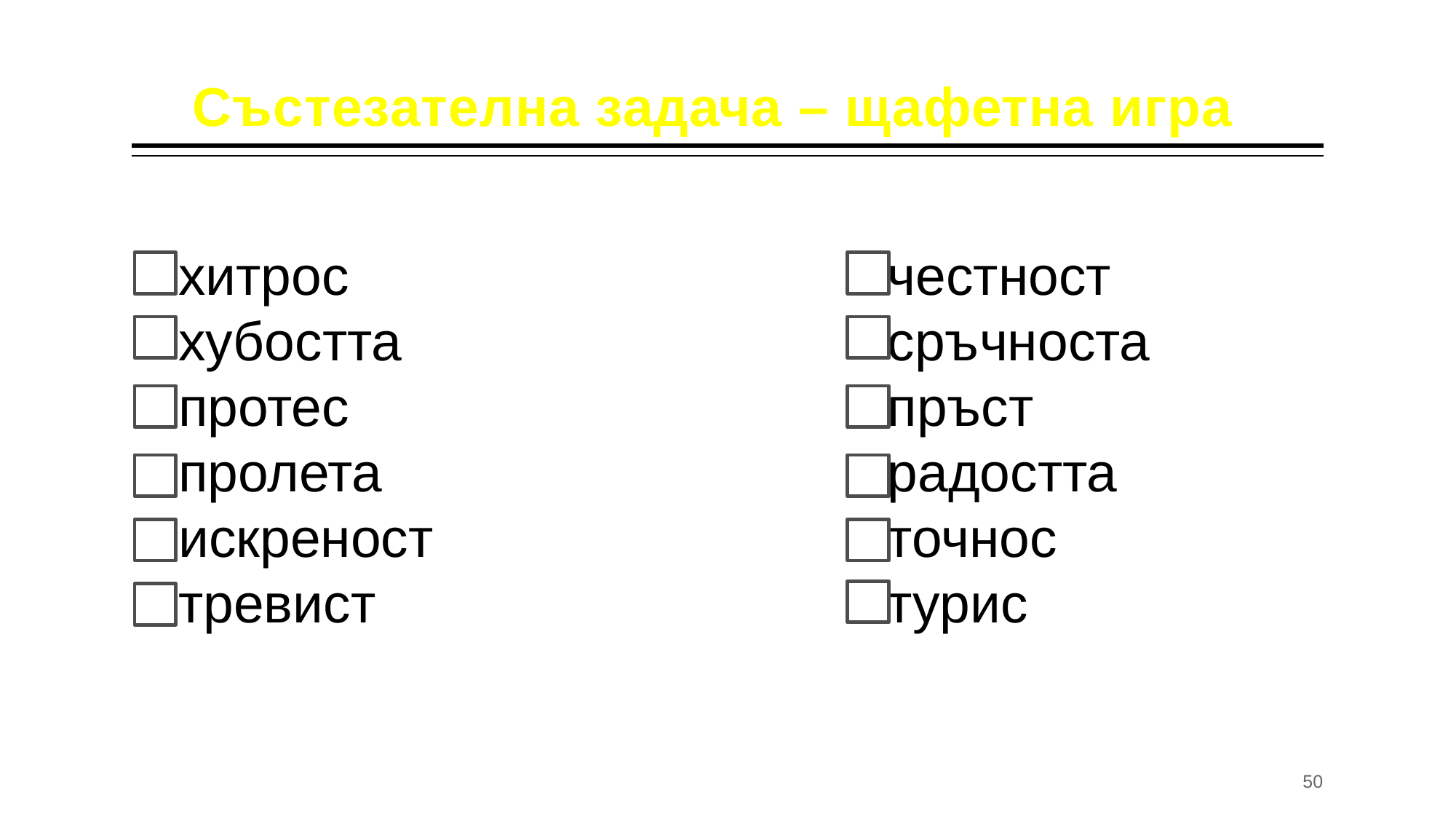

Състезателна задача – щафетна игра
хитрос
хубостта
протес
пролета
искреност
тревист

честност
сръчноста
пръст
радостта
точнос
турис

50